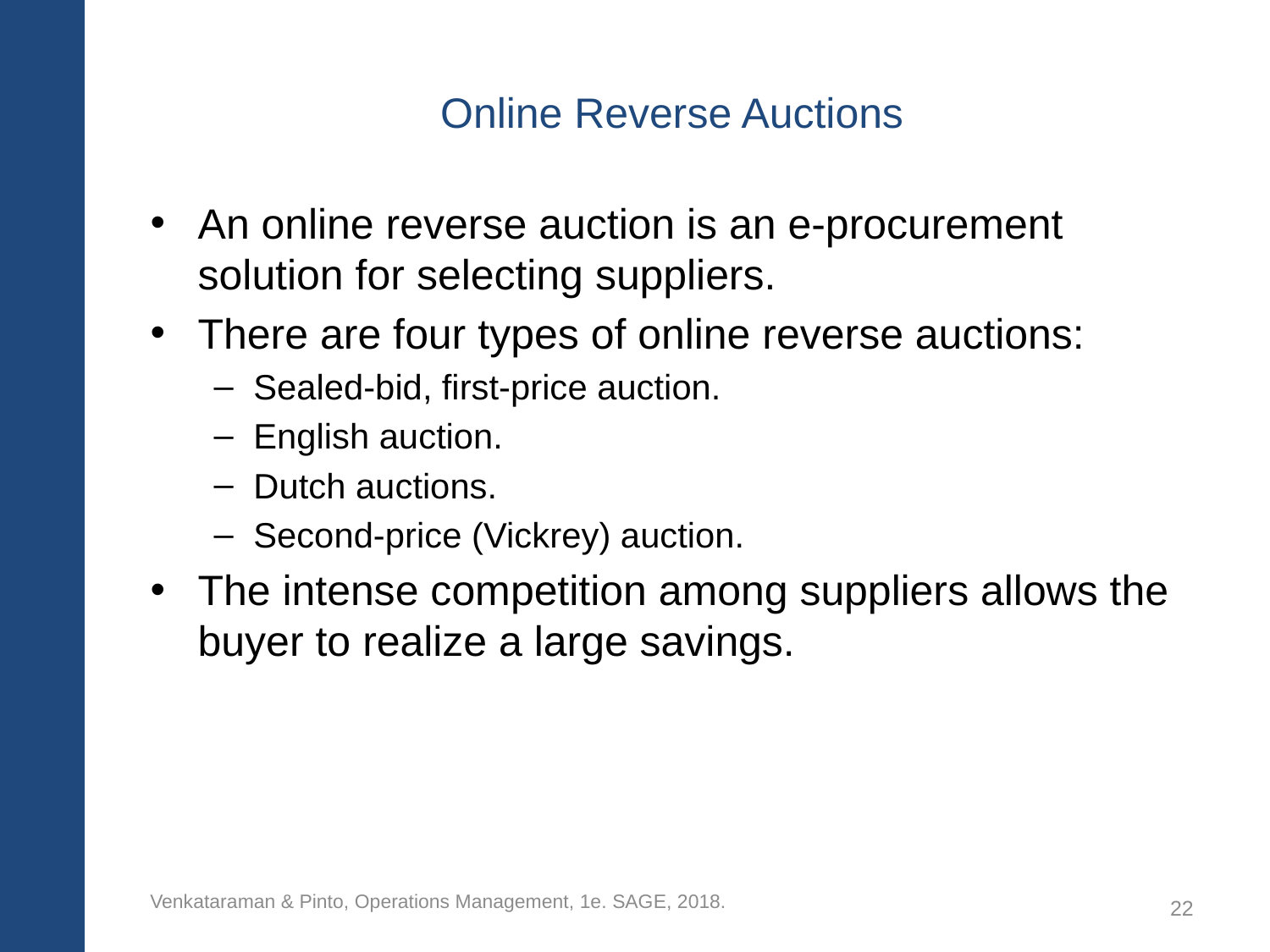

# Online Reverse Auctions
An online reverse auction is an e-procurement solution for selecting suppliers.
There are four types of online reverse auctions:
Sealed-bid, first-price auction.
English auction.
Dutch auctions.
Second-price (Vickrey) auction.
The intense competition among suppliers allows the buyer to realize a large savings.
Venkataraman & Pinto, Operations Management, 1e. SAGE, 2018.
22